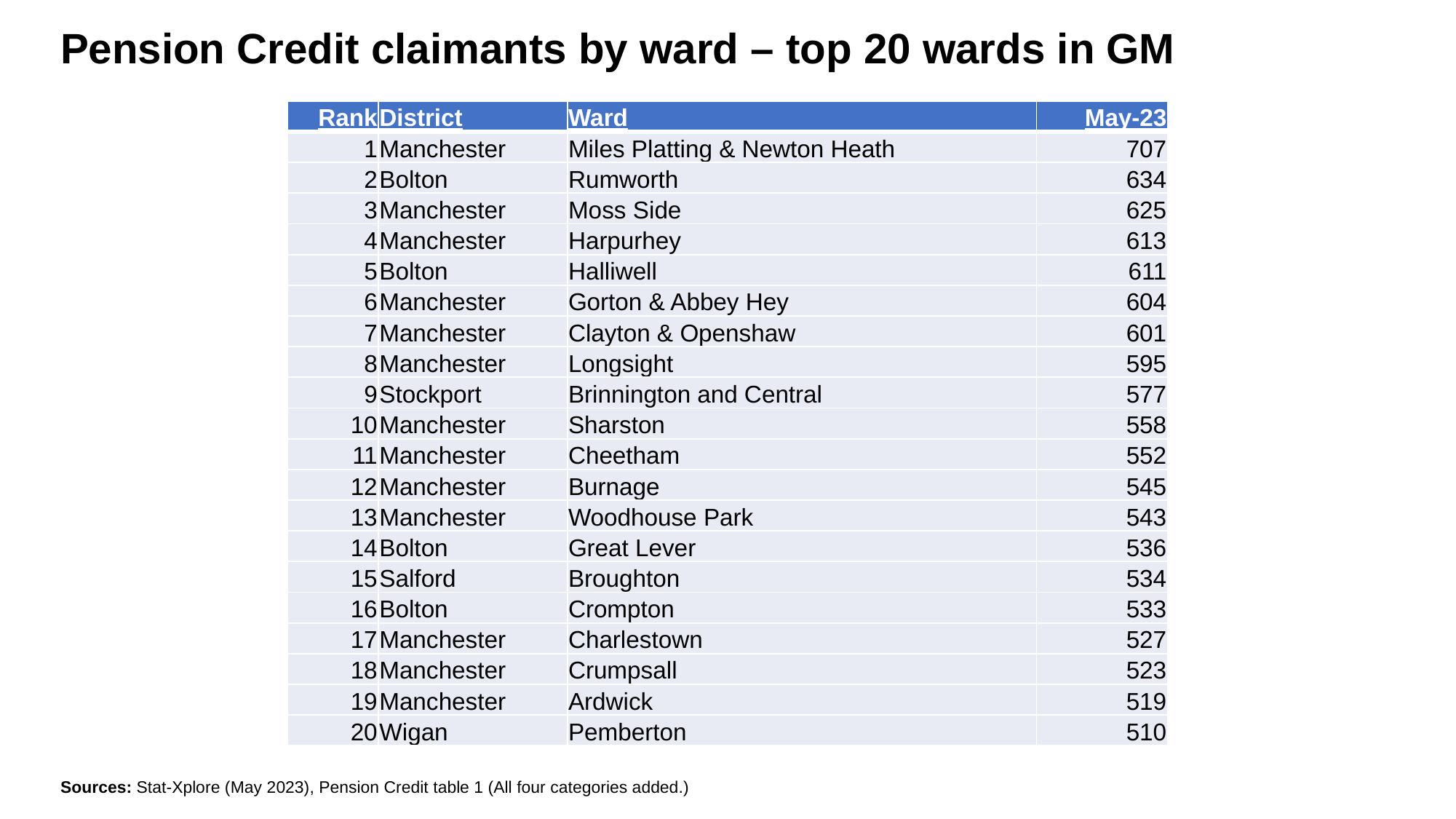

Pension Credit claimants by ward – top 20 wards in GM
Pension Credit claimants by ward – top 20 wards in GM
| Rank | District | Ward | May-23 |
| --- | --- | --- | --- |
| 1 | Manchester | Miles Platting & Newton Heath | 707 |
| 2 | Bolton | Rumworth | 634 |
| 3 | Manchester | Moss Side | 625 |
| 4 | Manchester | Harpurhey | 613 |
| 5 | Bolton | Halliwell | 611 |
| 6 | Manchester | Gorton & Abbey Hey | 604 |
| 7 | Manchester | Clayton & Openshaw | 601 |
| 8 | Manchester | Longsight | 595 |
| 9 | Stockport | Brinnington and Central | 577 |
| 10 | Manchester | Sharston | 558 |
| 11 | Manchester | Cheetham | 552 |
| 12 | Manchester | Burnage | 545 |
| 13 | Manchester | Woodhouse Park | 543 |
| 14 | Bolton | Great Lever | 536 |
| 15 | Salford | Broughton | 534 |
| 16 | Bolton | Crompton | 533 |
| 17 | Manchester | Charlestown | 527 |
| 18 | Manchester | Crumpsall | 523 |
| 19 | Manchester | Ardwick | 519 |
| 20 | Wigan | Pemberton | 510 |
Sources: Stat-Xplore (May 2023), Pension Credit table 1 (All four categories added.)